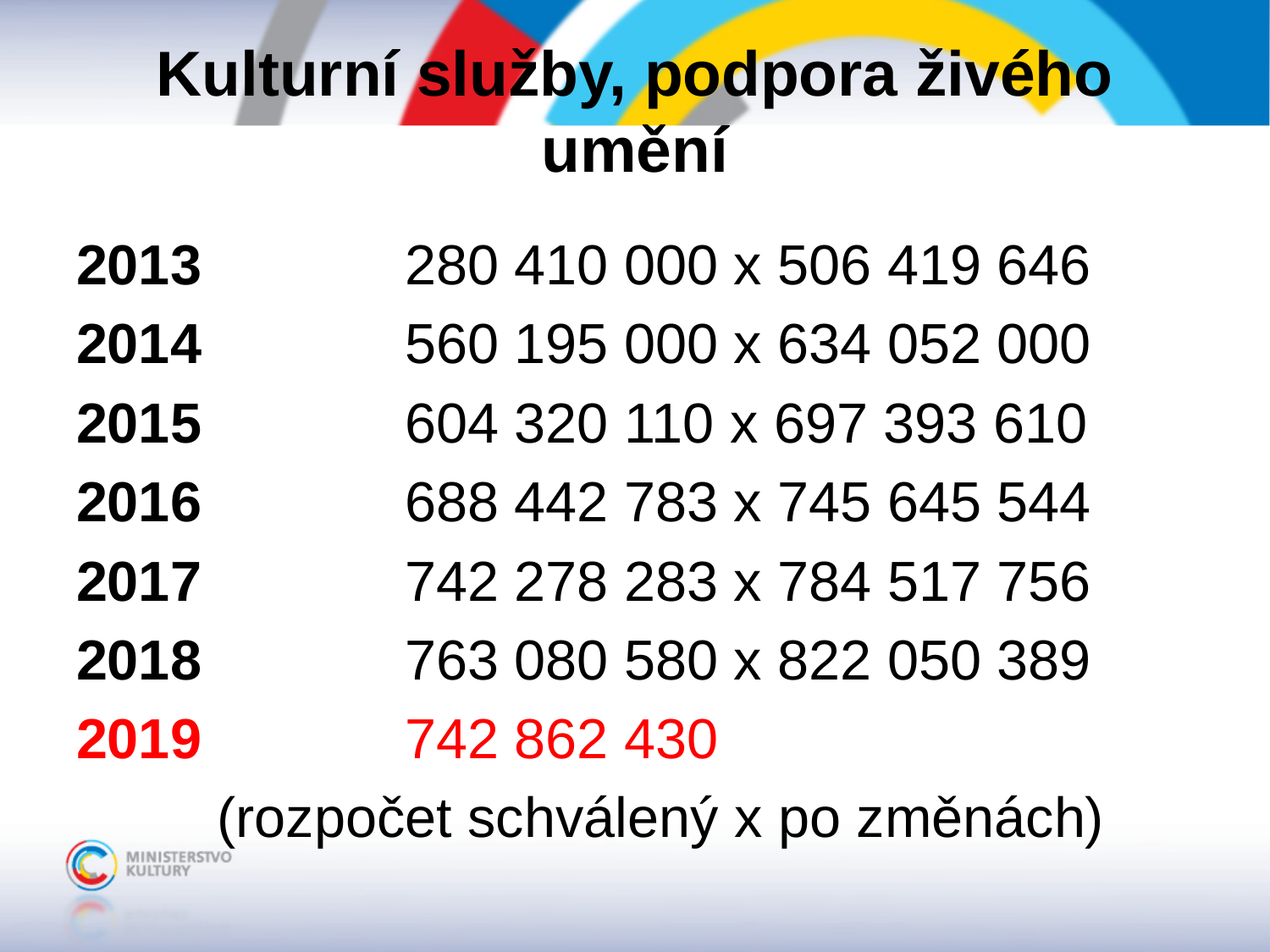

# Kulturní služby, podpora živého umění
2013             280 410 000 x 506 419 646
2014             560 195 000 x 634 052 000
2015             604 320 110 x 697 393 610
2016             688 442 783 x 745 645 544
2017             742 278 283 x 784 517 756
2018             763 080 580 x 822 050 389
2019             742 862 430
         (rozpočet schválený x po změnách)